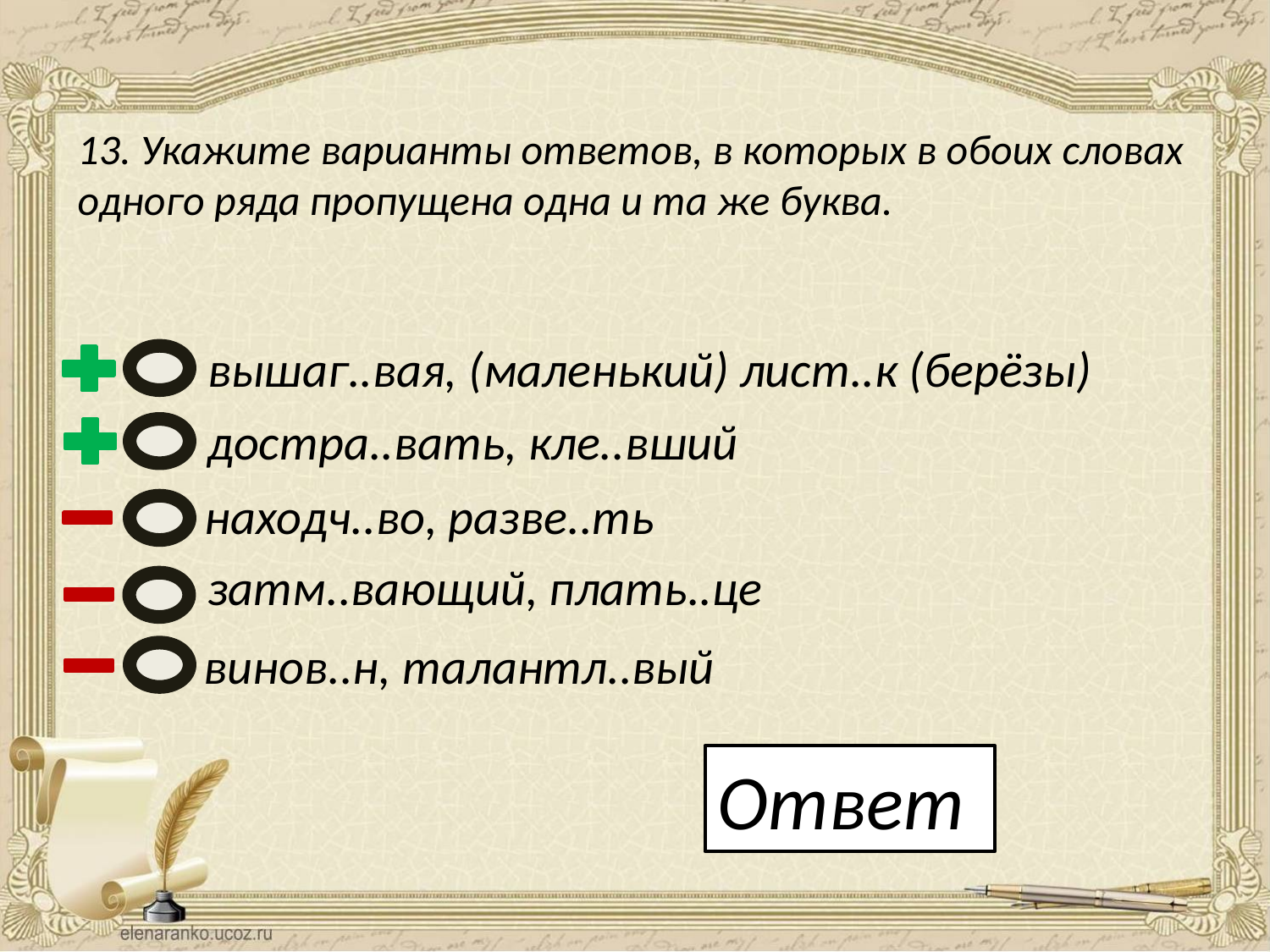

13. Укажите варианты ответов, в которых в обоих словах одного ряда пропущена одна и та же буква.
вышаг..вая, (маленький) лист..к (берёзы)

достра..вать, кле..вший

находч..во, разве..ть

затм..вающий, плать..це

винов..н, талантл..вый

Ответ